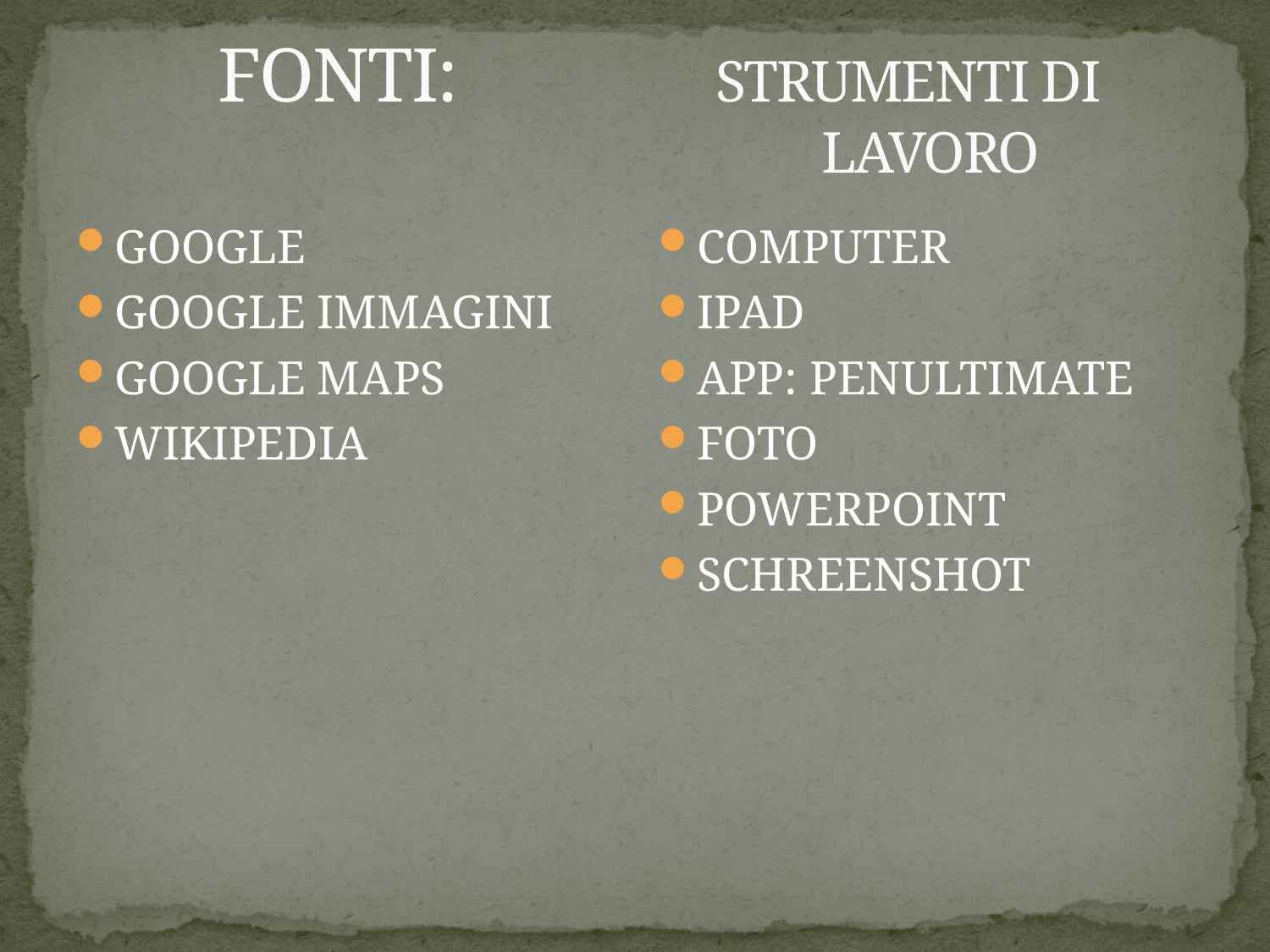

# FONTI:               STRUMENTI DI LAVORO
GOOGLE
GOOGLE IMMAGINI
GOOGLE MAPS
WIKIPEDIA
COMPUTER
IPAD
APP: PENULTIMATE
FOTO
POWERPOINT
SCHREENSHOT